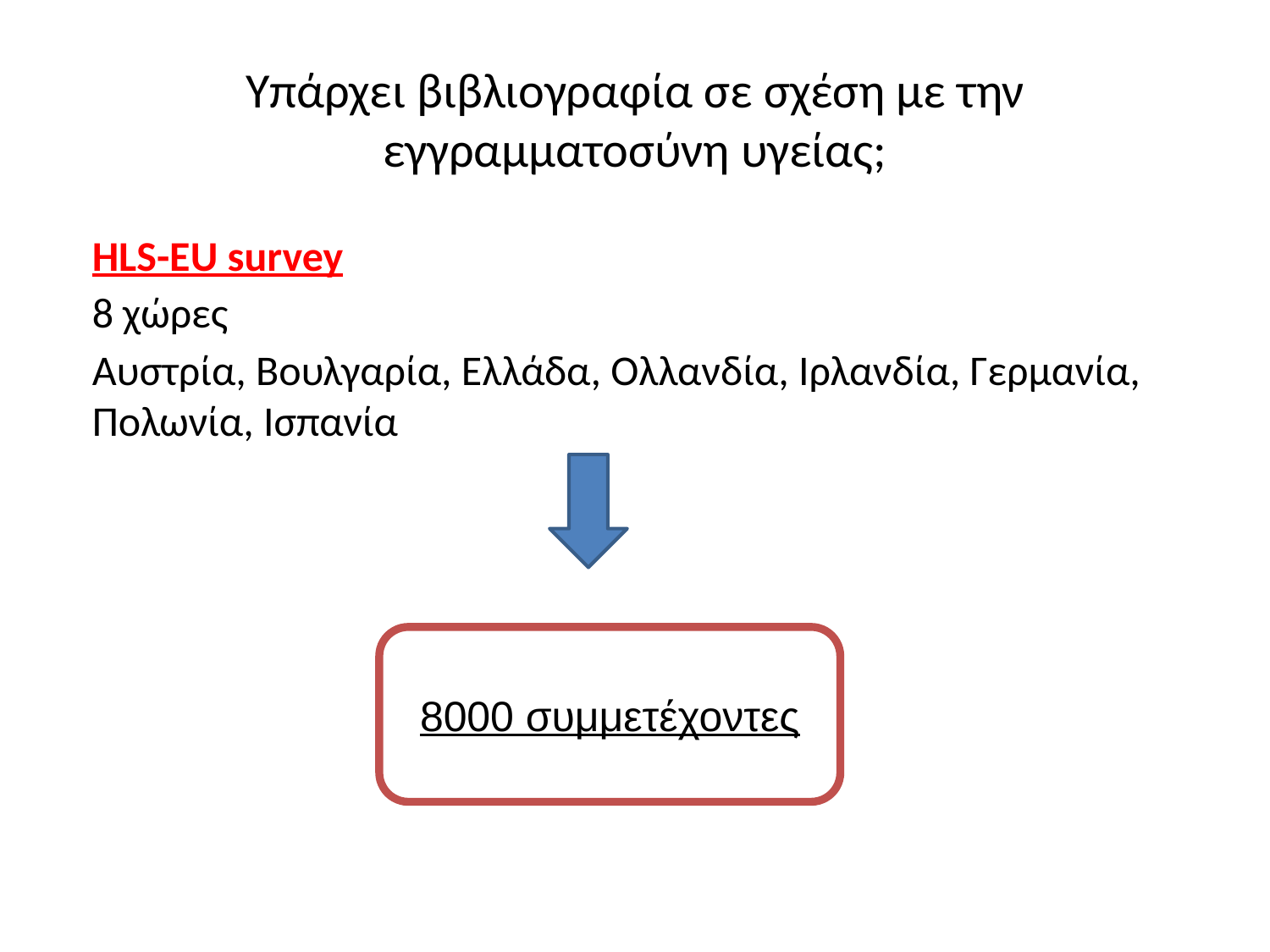

# Υπάρχει βιβλιογραφία σε σχέση με την εγγραμματοσύνη υγείας;
HLS-EU survey
8 χώρες
Αυστρία, Βουλγαρία, Ελλάδα, Ολλανδία, Ιρλανδία, Γερμανία, Πολωνία, Ισπανία

8000 συμμετέχοντες